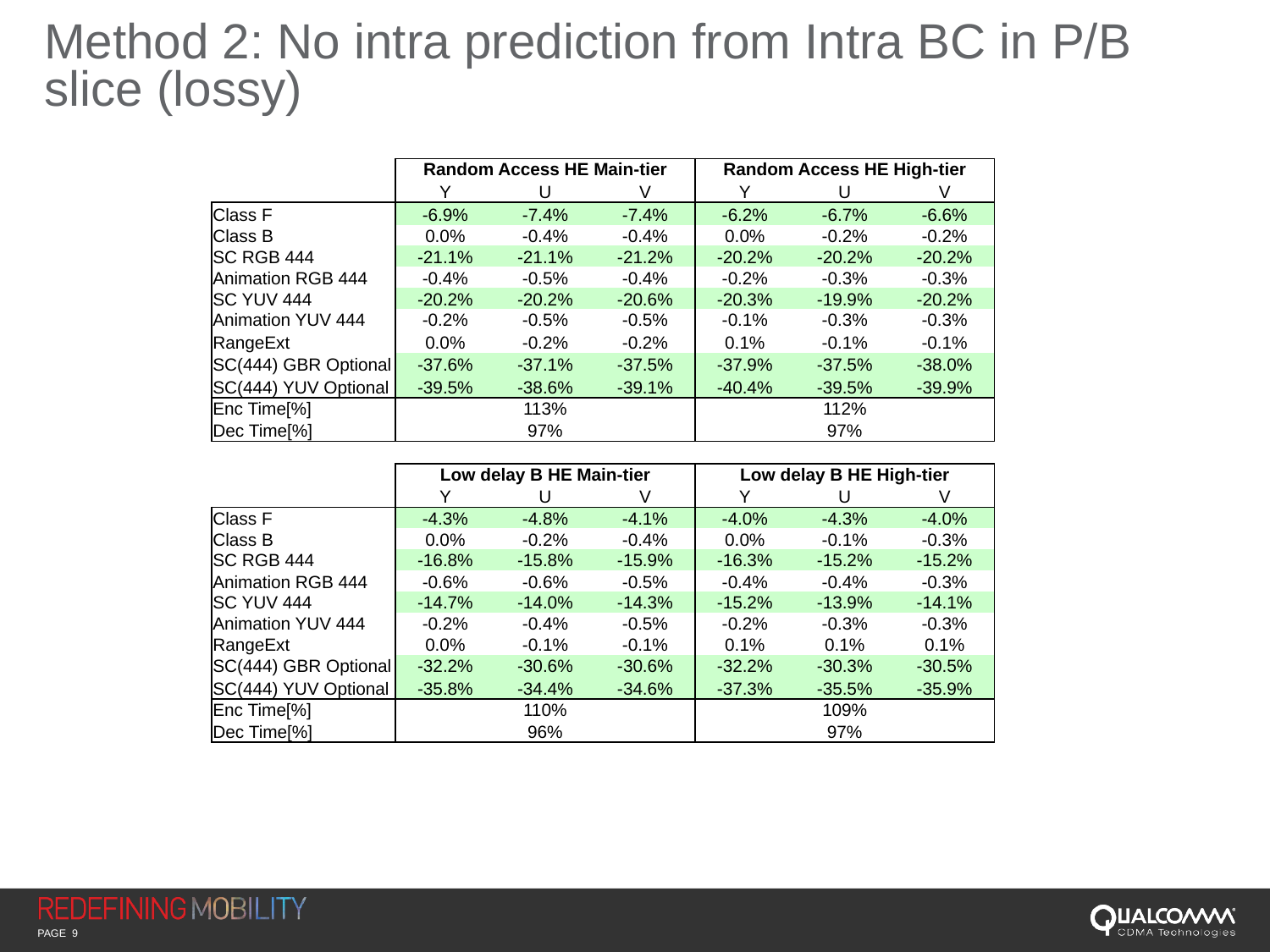

Method 2: No intra prediction from Intra BC in P/B slice (lossy)
|  | Random Access HE Main-tier |  |  | Random Access HE High-tier |  |  |
| --- | --- | --- | --- | --- | --- | --- |
|  | Y | U | V | Y | U | V |
| Class F | -6.9% | -7.4% | -7.4% | -6.2% | -6.7% | -6.6% |
| Class B | 0.0% | -0.4% | -0.4% | 0.0% | -0.2% | -0.2% |
| SC RGB 444 | -21.1% | -21.1% | -21.2% | -20.2% | -20.2% | -20.2% |
| Animation RGB 444 | -0.4% | -0.5% | -0.4% | -0.2% | -0.3% | -0.3% |
| SC YUV 444 | -20.2% | -20.2% | -20.6% | -20.3% | -19.9% | -20.2% |
| Animation YUV 444 | -0.2% | -0.5% | -0.5% | -0.1% | -0.3% | -0.3% |
| RangeExt | 0.0% | -0.2% | -0.2% | 0.1% | -0.1% | -0.1% |
| SC(444) GBR Optional | -37.6% | -37.1% | -37.5% | -37.9% | -37.5% | -38.0% |
| SC(444) YUV Optional | -39.5% | -38.6% | -39.1% | -40.4% | -39.5% | -39.9% |
| Enc Time[%] | 113% |  |  | 112% |  |  |
| Dec Time[%] | 97% |  |  | 97% |  |  |
|  |  |  |  |  |  |  |
|  | Low delay B HE Main-tier |  |  | Low delay B HE High-tier |  |  |
|  | Y | U | V | Y | U | V |
| Class F | -4.3% | -4.8% | -4.1% | -4.0% | -4.3% | -4.0% |
| Class B | 0.0% | -0.2% | -0.4% | 0.0% | -0.1% | -0.3% |
| SC RGB 444 | -16.8% | -15.8% | -15.9% | -16.3% | -15.2% | -15.2% |
| Animation RGB 444 | -0.6% | -0.6% | -0.5% | -0.4% | -0.4% | -0.3% |
| SC YUV 444 | -14.7% | -14.0% | -14.3% | -15.2% | -13.9% | -14.1% |
| Animation YUV 444 | -0.2% | -0.4% | -0.5% | -0.2% | -0.3% | -0.3% |
| RangeExt | 0.0% | -0.1% | -0.1% | 0.1% | 0.1% | 0.1% |
| SC(444) GBR Optional | -32.2% | -30.6% | -30.6% | -32.2% | -30.3% | -30.5% |
| SC(444) YUV Optional | -35.8% | -34.4% | -34.6% | -37.3% | -35.5% | -35.9% |
| Enc Time[%] | 110% |  |  | 109% |  |  |
| Dec Time[%] | 96% |  |  | 97% |  |  |